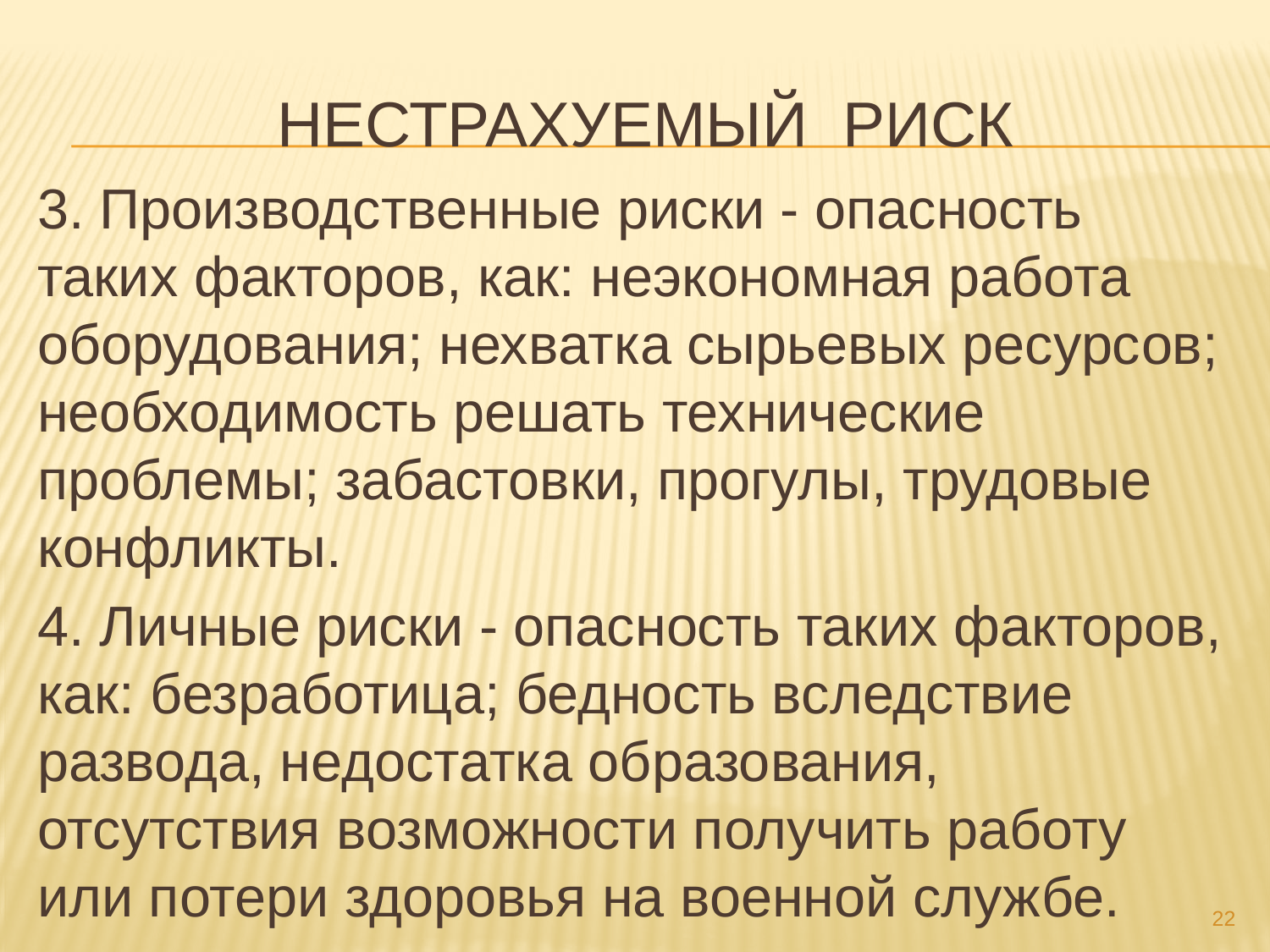

# Нестрахуемый  риск
3. Производственные риски - опасность таких факторов, как: неэкономная работа оборудования; нехватка сырьевых ресурсов; необходимость решать технические проблемы; забастовки, прогулы, трудовые конфликты.
4. Личные риски - опасность таких факторов, как: безработица; бедность вследствие развода, недостатка образования, отсутствия возможности получить работу или потери здоровья на военной службе.

22